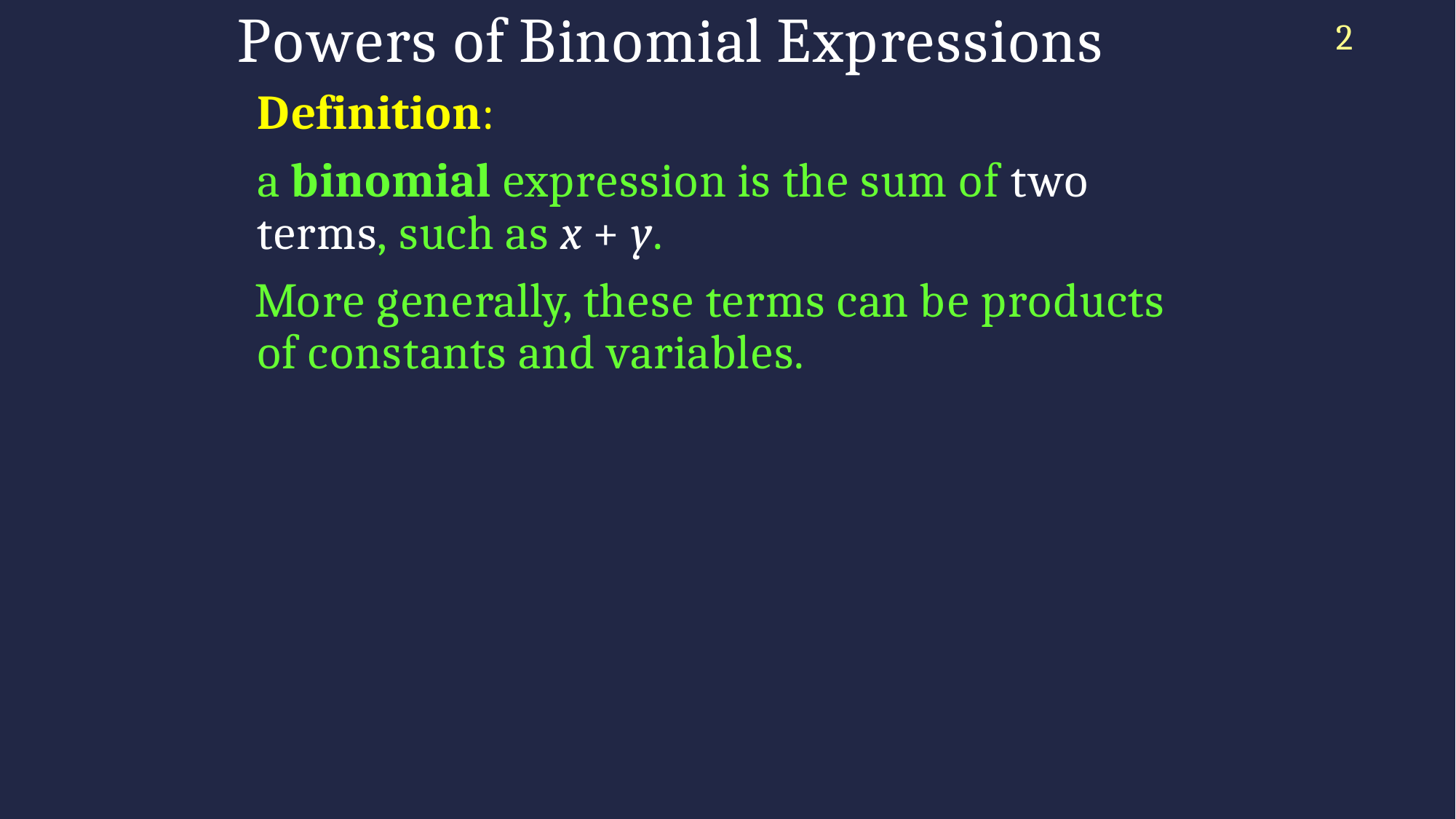

# Powers of Binomial Expressions
2
Definition:
a binomial expression is the sum of two terms, such as x + y.
More generally, these terms can be products of constants and variables.